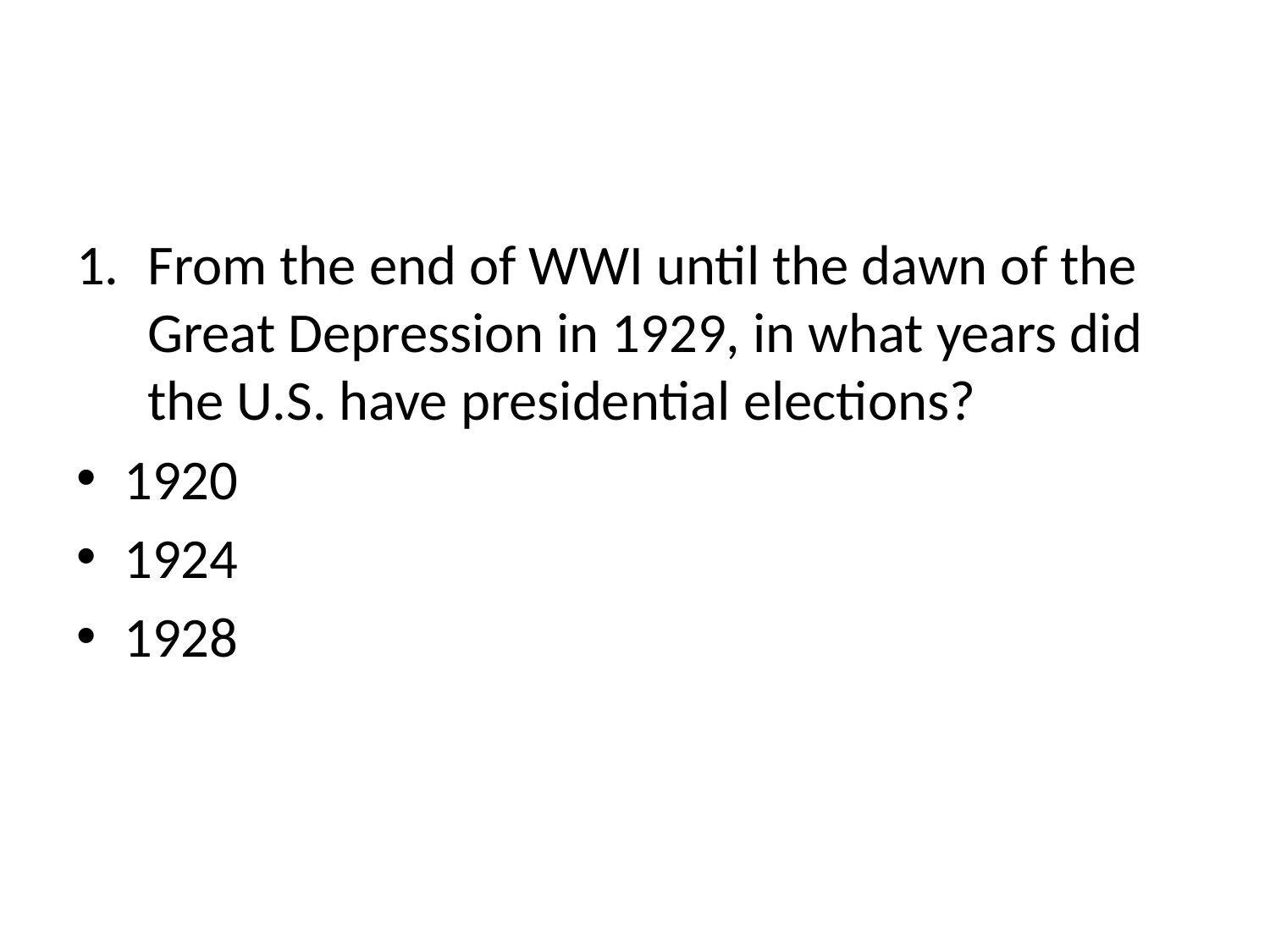

#
From the end of WWI until the dawn of the Great Depression in 1929, in what years did the U.S. have presidential elections?
1920
1924
1928